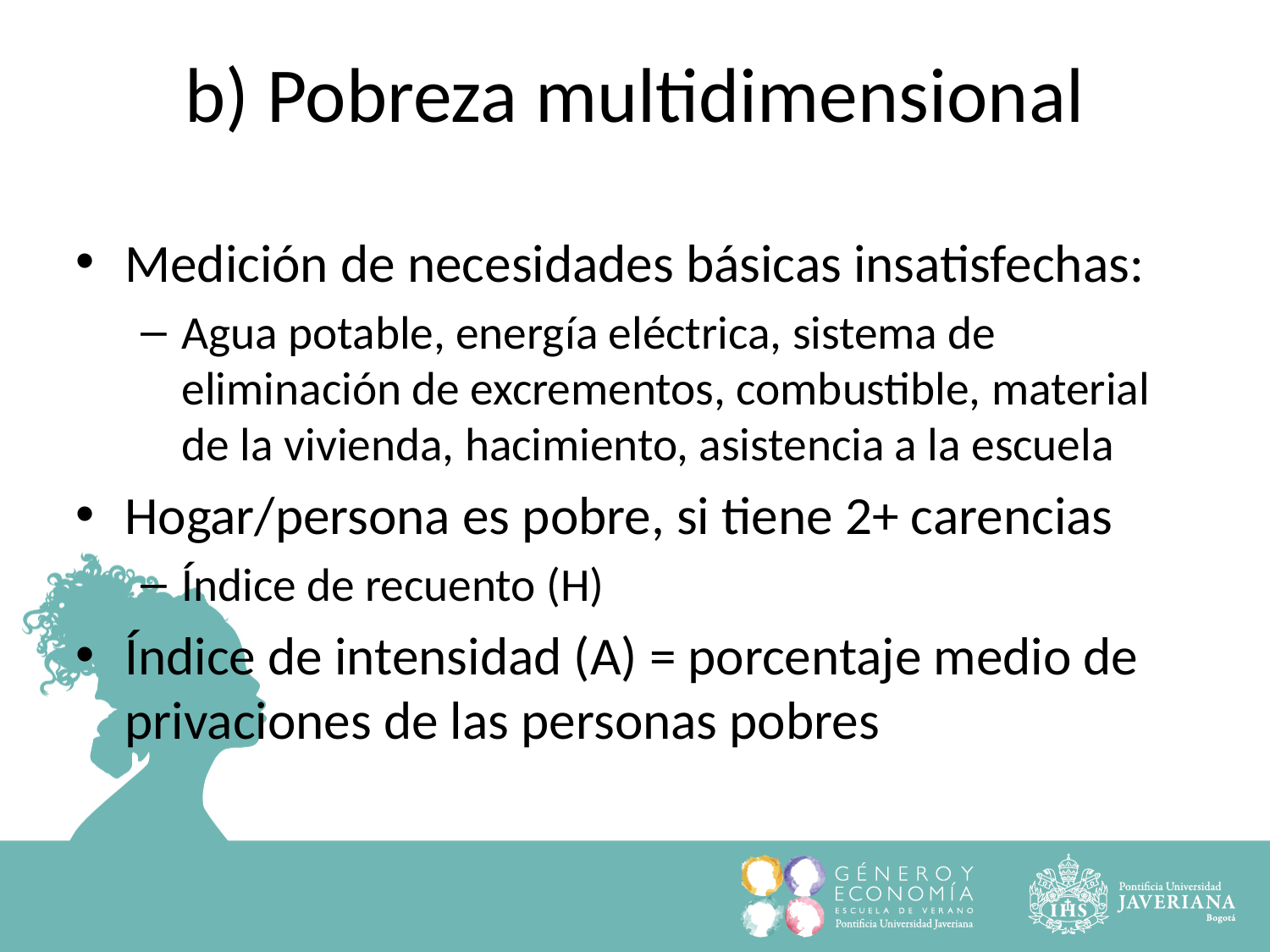

b) Pobreza multidimensional
Medición de necesidades básicas insatisfechas:
Agua potable, energía eléctrica, sistema de eliminación de excrementos, combustible, material de la vivienda, hacimiento, asistencia a la escuela
Hogar/persona es pobre, si tiene 2+ carencias
Índice de recuento (H)
Índice de intensidad (A) = porcentaje medio de privaciones de las personas pobres